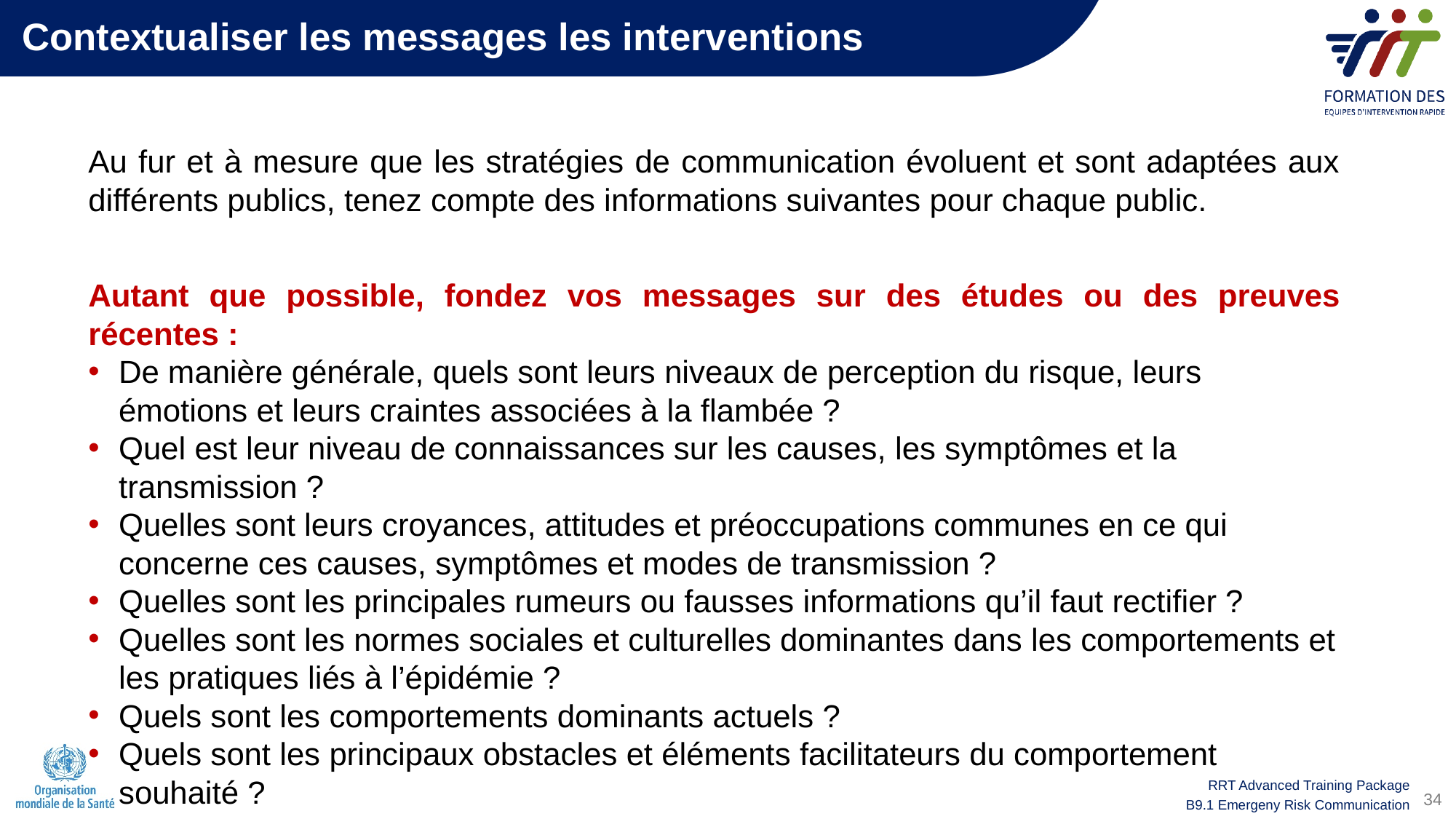

Contextualiser les messages les interventions
Au fur et à mesure que les stratégies de communication évoluent et sont adaptées aux différents publics, tenez compte des informations suivantes pour chaque public.

Autant que possible, fondez vos messages sur des études ou des preuves récentes :
De manière générale, quels sont leurs niveaux de perception du risque, leurs émotions et leurs craintes associées à la flambée ?
Quel est leur niveau de connaissances sur les causes, les symptômes et la transmission ?
Quelles sont leurs croyances, attitudes et préoccupations communes en ce qui concerne ces causes, symptômes et modes de transmission ?
Quelles sont les principales rumeurs ou fausses informations qu’il faut rectifier ?
Quelles sont les normes sociales et culturelles dominantes dans les comportements et les pratiques liés à l’épidémie ?
Quels sont les comportements dominants actuels ?
Quels sont les principaux obstacles et éléments facilitateurs du comportement souhaité ?